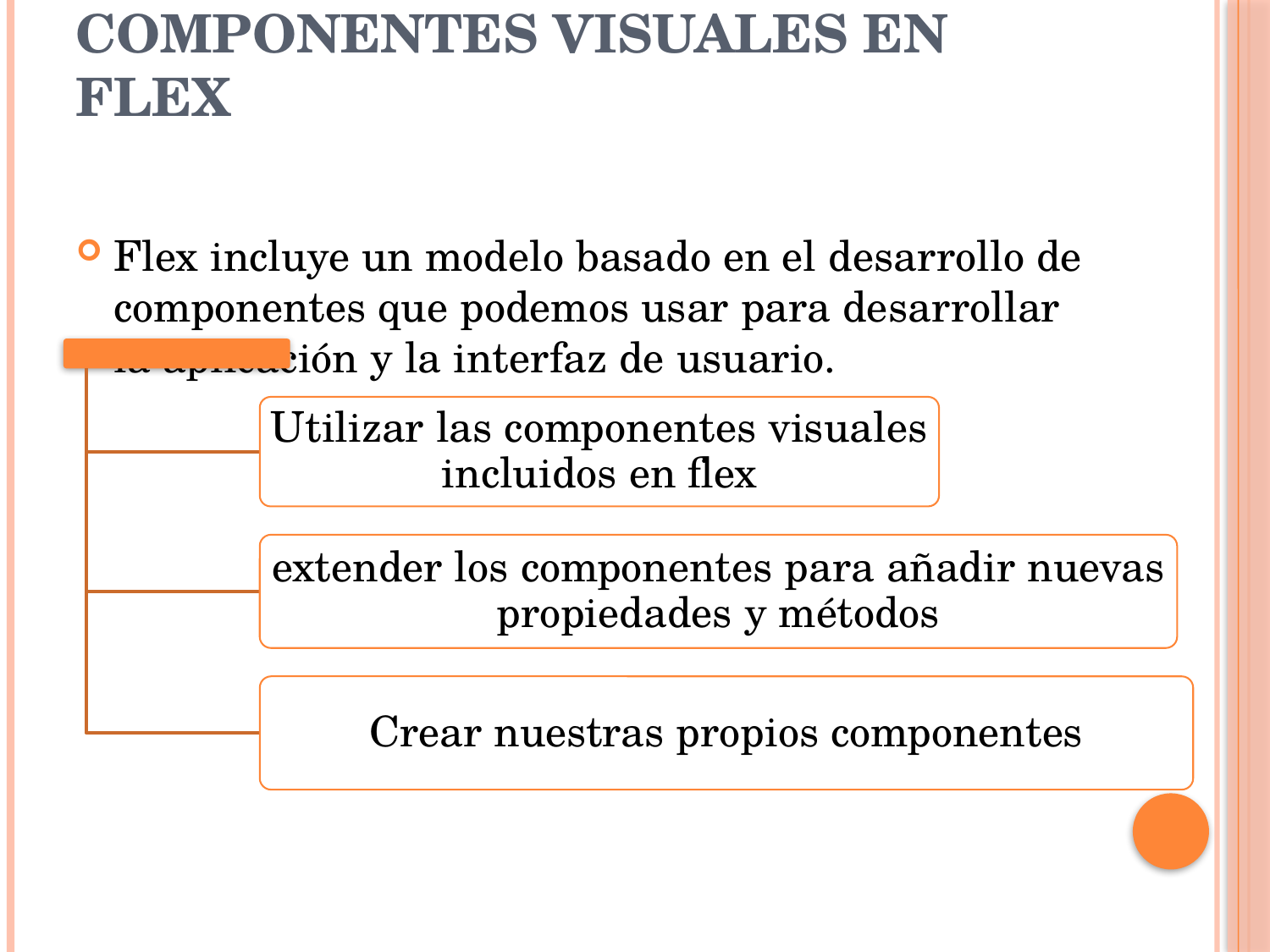

# Componentes visuales en Flex
Flex incluye un modelo basado en el desarrollo de componentes que podemos usar para desarrollar la aplicación y la interfaz de usuario.

Utilizar las componentes visuales incluidos en flex
extender los componentes para añadir nuevas propiedades y métodos
Crear nuestras propios componentes